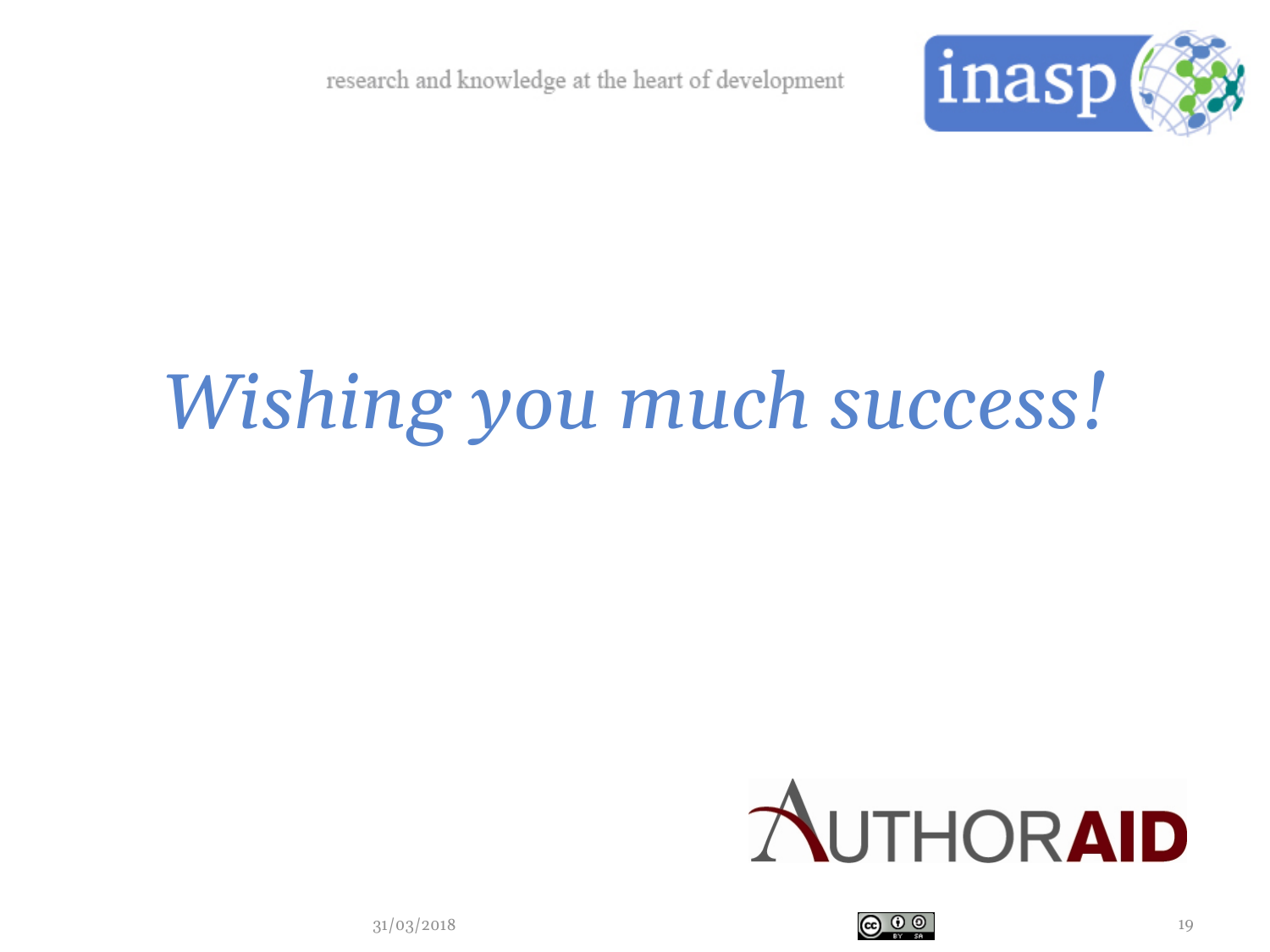

# Wishing you much success!
31/03/2018

19